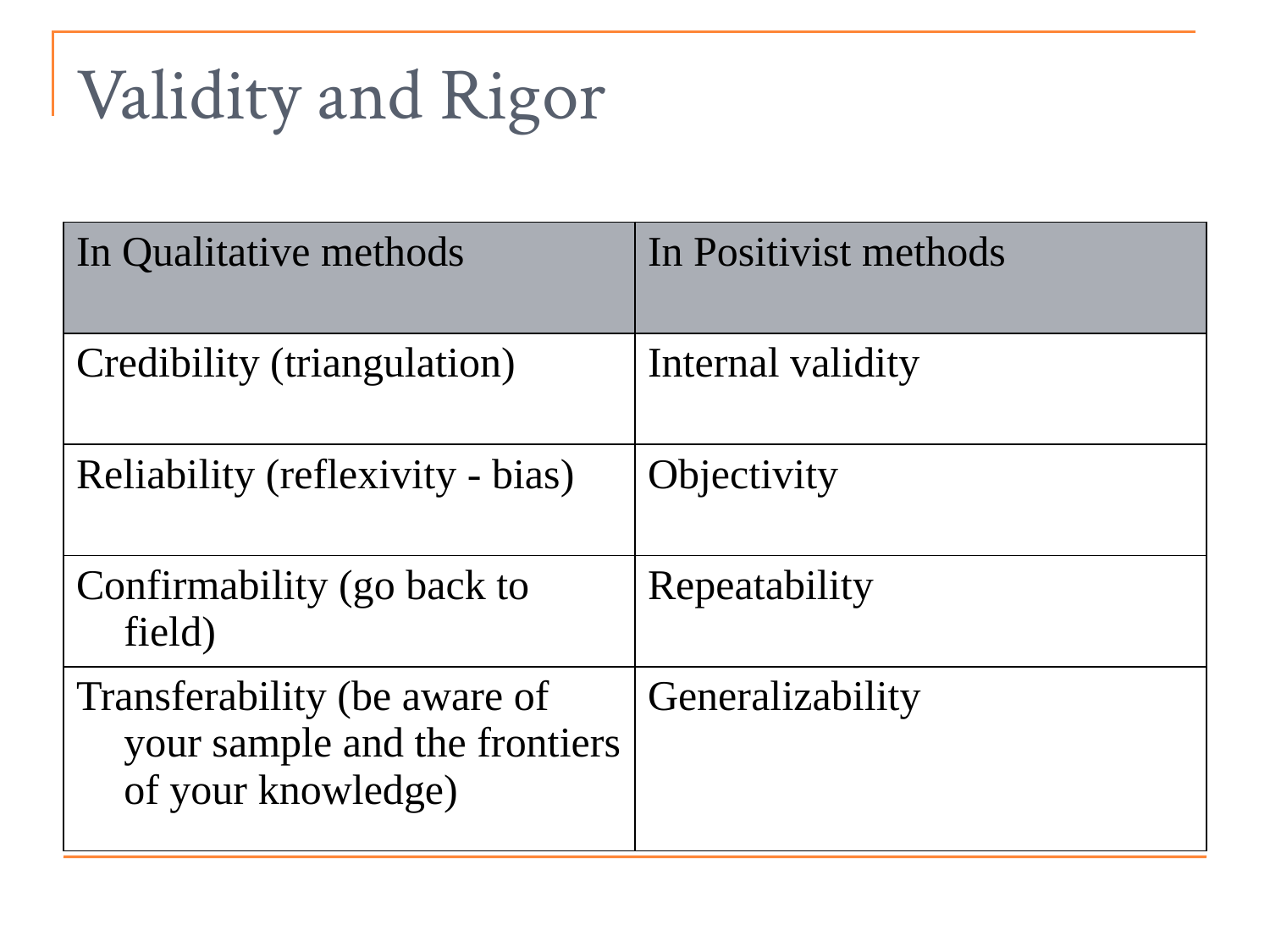

# Validity and Rigor
| In Qualitative methods | In Positivist methods |
| --- | --- |
| Credibility (triangulation) | Internal validity |
| Reliability (reflexivity - bias) | Objectivity |
| Confirmability (go back to field) | Repeatability |
| Transferability (be aware of your sample and the frontiers of your knowledge) | Generalizability |